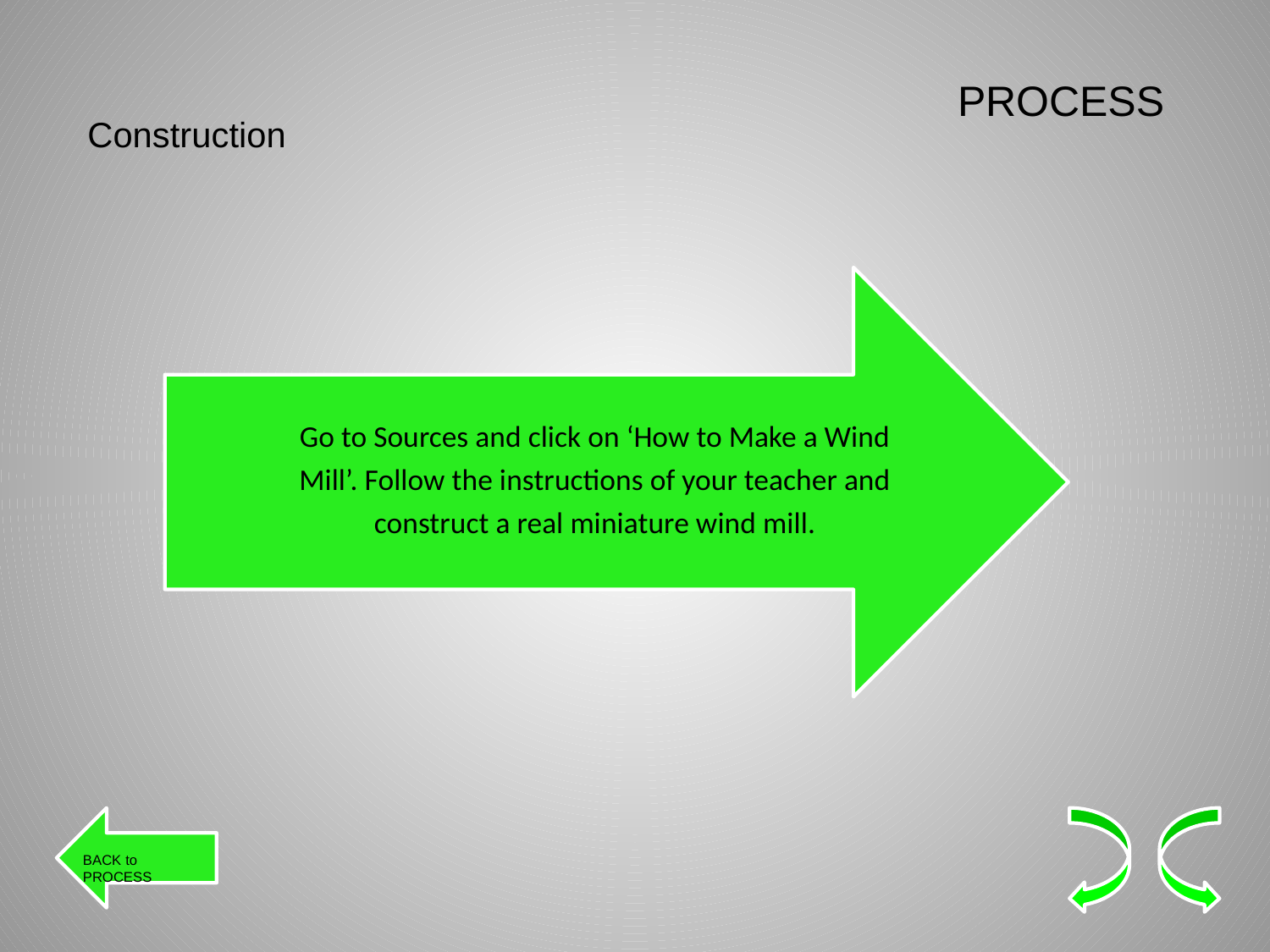

PROCESS
Construction
Go to Sources and click on ‘How to Make a Wind
Mill’. Follow the instructions of your teacher and
construct a real miniature wind mill.

BACK to PROCESS